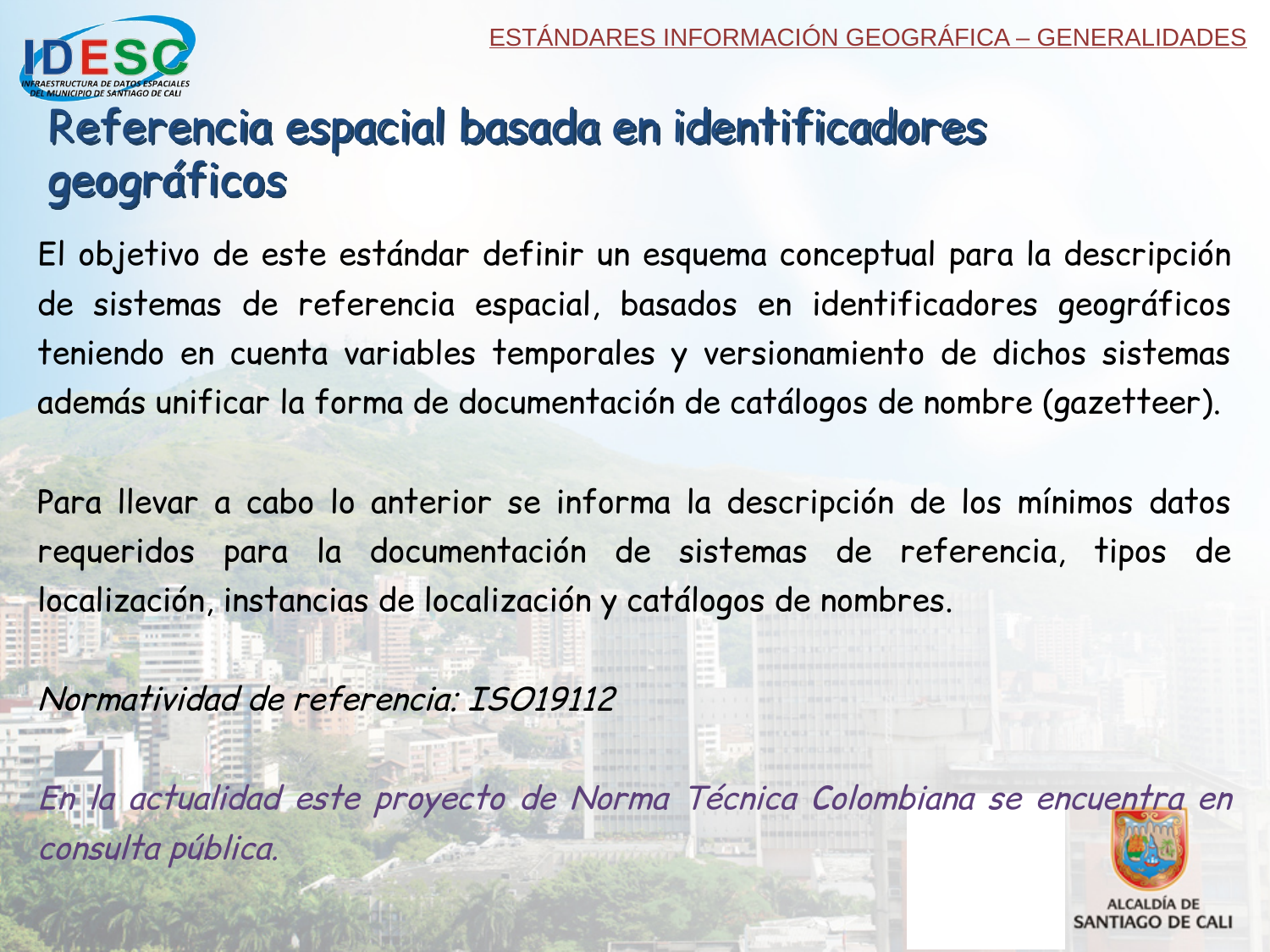

ESTÁNDARES INFORMACIÓN GEOGRÁFICA – GENERALIDADES
Referencia espacial basada en identificadores
geográficos
El objetivo de este estándar definir un esquema conceptual para la descripción de sistemas de referencia espacial, basados en identificadores geográficos teniendo en cuenta variables temporales y versionamiento de dichos sistemas además unificar la forma de documentación de catálogos de nombre (gazetteer).
Para llevar a cabo lo anterior se informa la descripción de los mínimos datos requeridos para la documentación de sistemas de referencia, tipos de localización, instancias de localización y catálogos de nombres.

Normatividad de referencia: ISO19112

En la actualidad este proyecto de Norma Técnica Colombiana se encuentra en consulta pública.